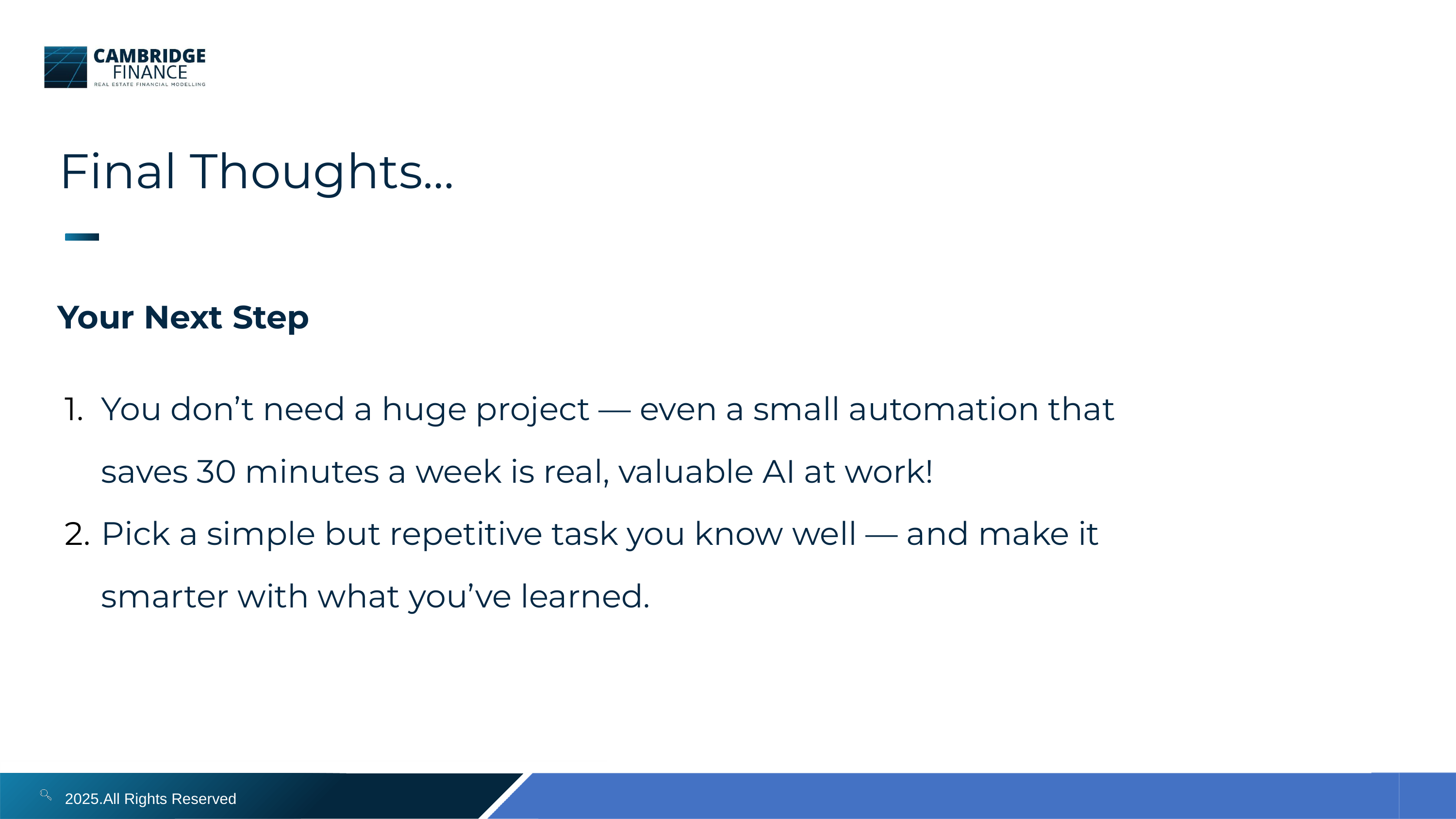

Final Thoughts…
Your Next Step

You don’t need a huge project — even a small automation that saves 30 minutes a week is real, valuable AI at work!
Pick a simple but repetitive task you know well — and make it smarter with what you’ve learned.

2025.All Rights Reserved